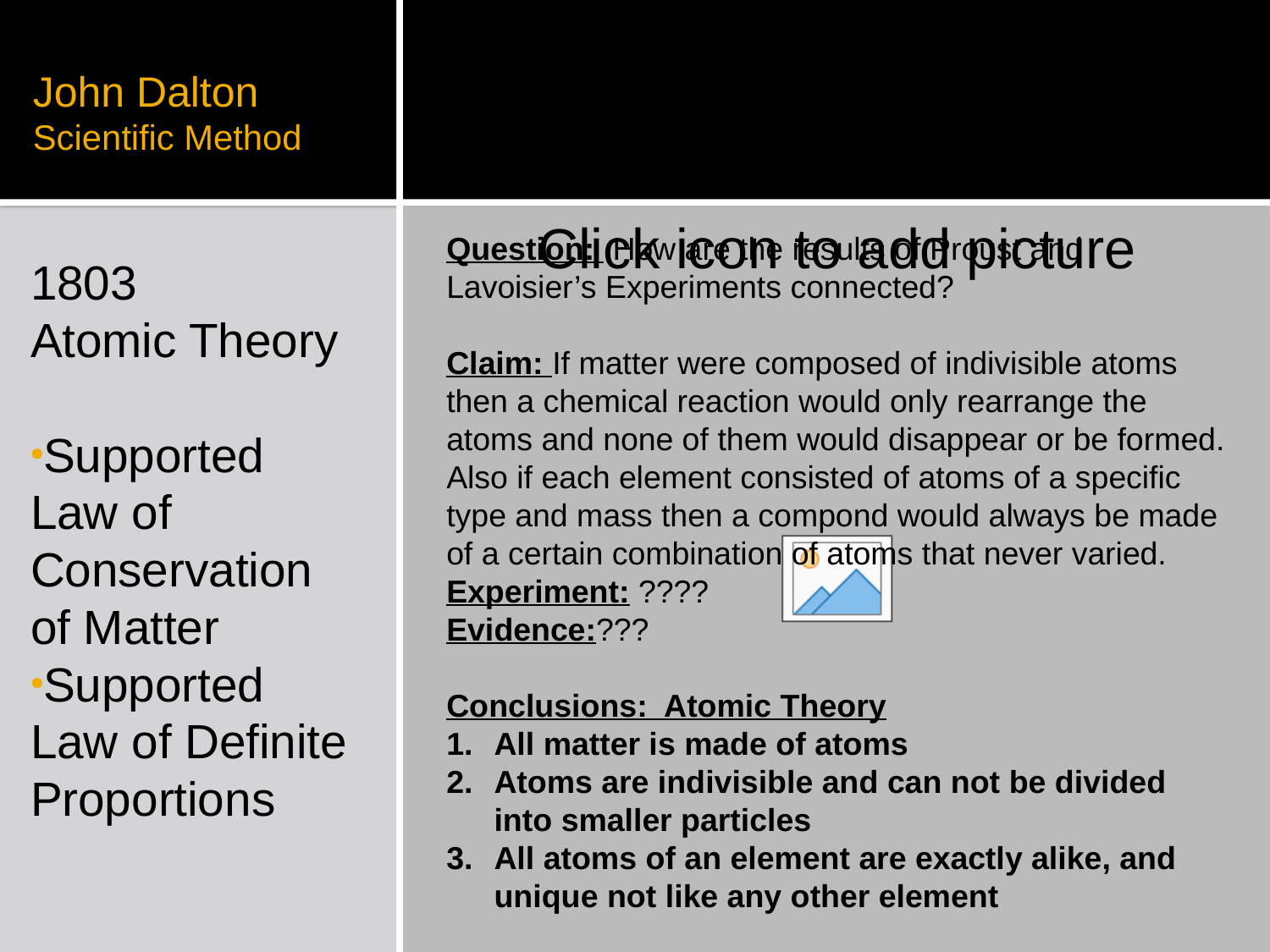

# John Dalton Scientific Method

Question:  How are the results of Proust and Lavoisier’s Experiments connected?

Claim: If matter were composed of indivisible atoms then a chemical reaction would only rearrange the atoms and none of them would disappear or be formed. Also if each element consisted of atoms of a specific type and mass then a compond would always be made of a certain combination of atoms that never varied.
Experiment: ????
Evidence:???

Conclusions:  Atomic Theory
All matter is made of atoms
Atoms are indivisible and can not be divided into smaller particles
All atoms of an element are exactly alike, and unique not like any other element

1803
Atomic Theory

Supported Law of Conservation of Matter
Supported Law of Definite Proportions